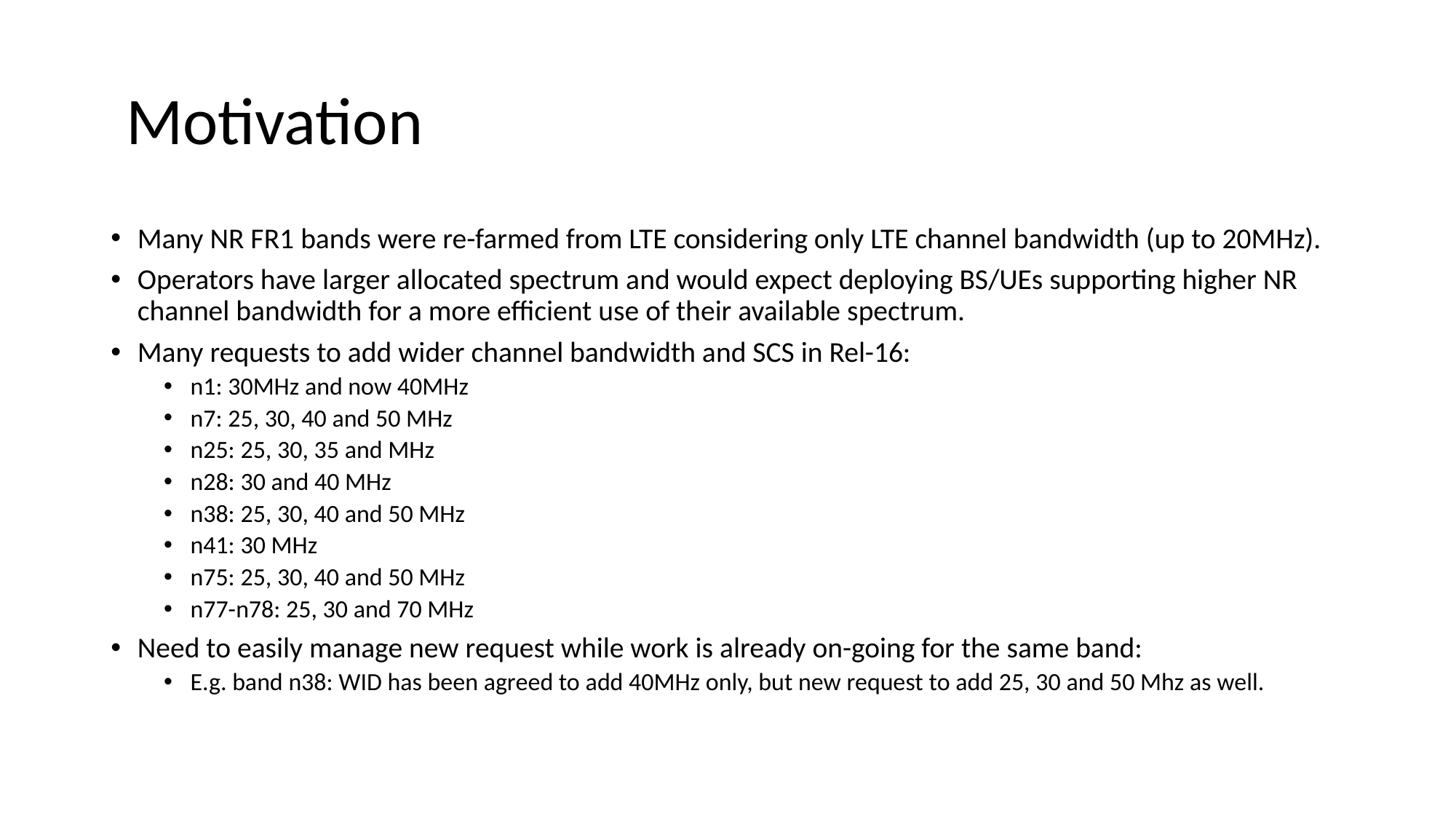

# Motivation
Many NR FR1 bands were re-farmed from LTE considering only LTE channel bandwidth (up to 20MHz).
Operators have larger allocated spectrum and would expect deploying BS/UEs supporting higher NR channel bandwidth for a more efficient use of their available spectrum.
Many requests to add wider channel bandwidth and SCS in Rel-16:
n1: 30MHz and now 40MHz
n7: 25, 30, 40 and 50 MHz
n25: 25, 30, 35 and MHz
n28: 30 and 40 MHz
n38: 25, 30, 40 and 50 MHz
n41: 30 MHz
n75: 25, 30, 40 and 50 MHz
n77-n78: 25, 30 and 70 MHz
Need to easily manage new request while work is already on-going for the same band:
E.g. band n38: WID has been agreed to add 40MHz only, but new request to add 25, 30 and 50 Mhz as well.